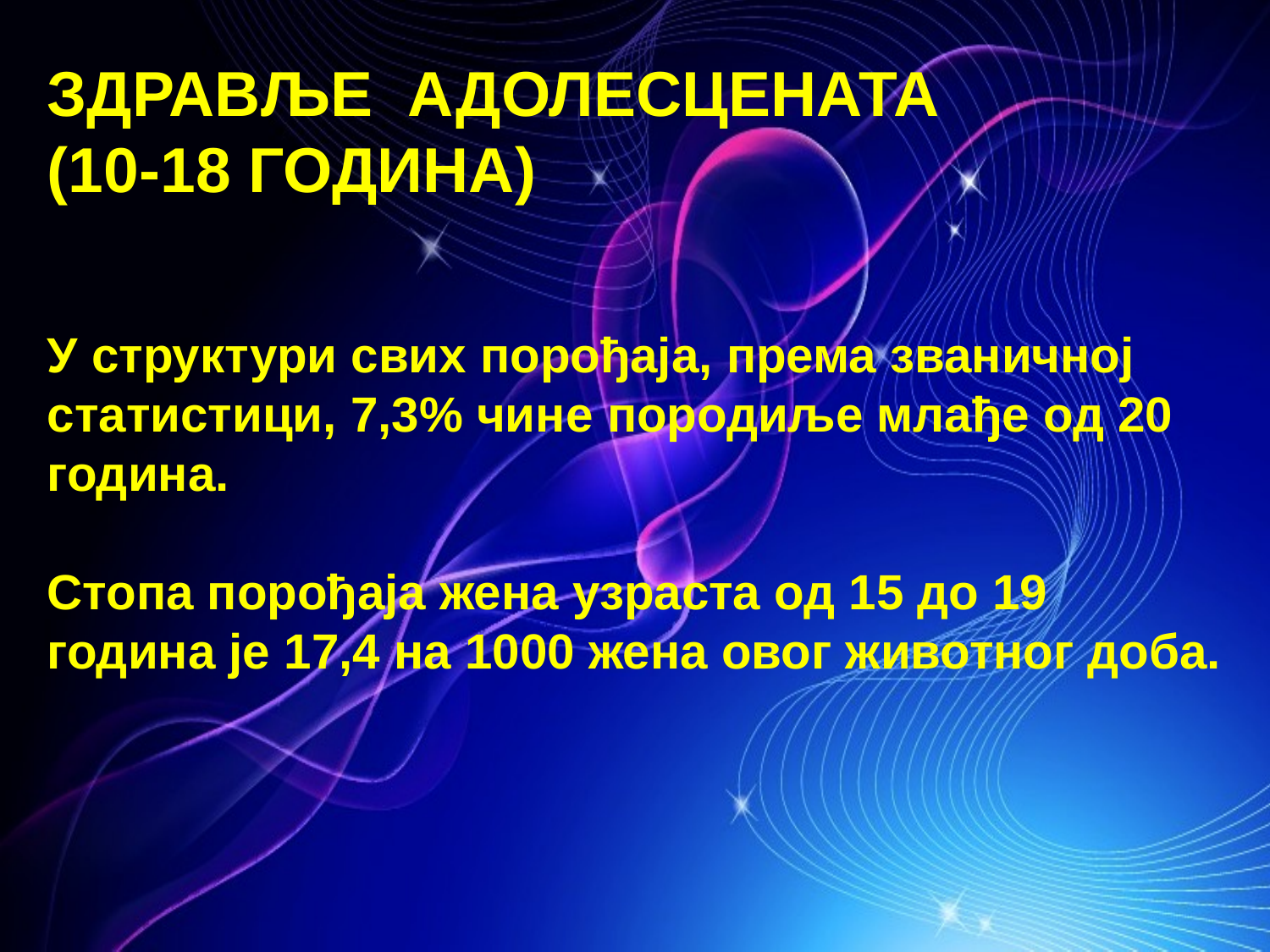

ЗДРАВЉЕ  АДОЛЕСЦЕНАТА
(10-18 ГОДИНА)

У структури свих порођаја, према званичној статистици, 7,3% чине породиље млађе од 20 година.

Стопа порођаја жена узраста од 15 до 19 година је 17,4 на 1000 жена овог животног доба.